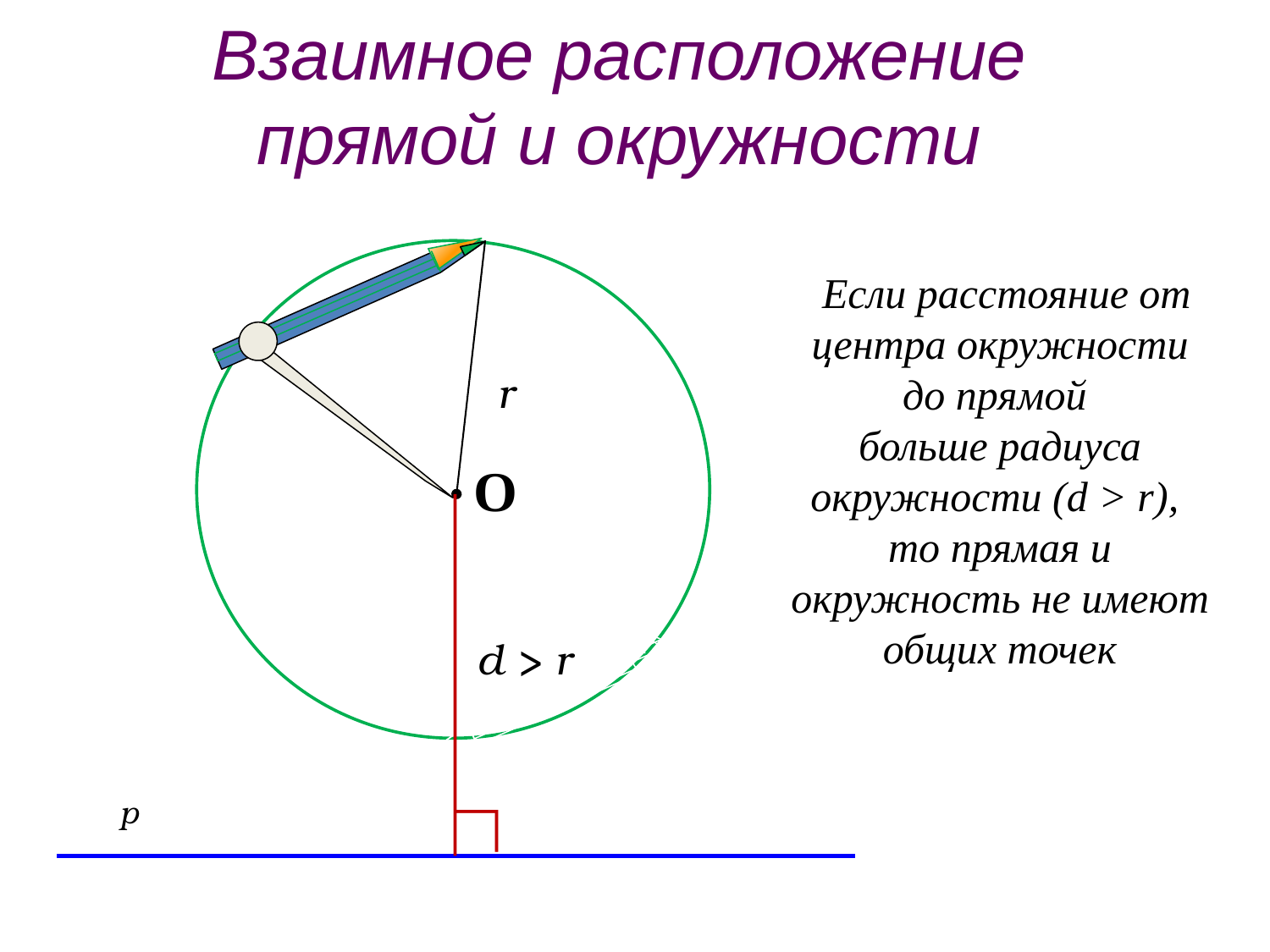

Взаимное расположение
прямой и окружности

 Если расстояние от центра окружности до прямой
больше радиуса окружности (d > r),
то прямая и окружность не имеют общих точек

r
О

d > r
p
∟